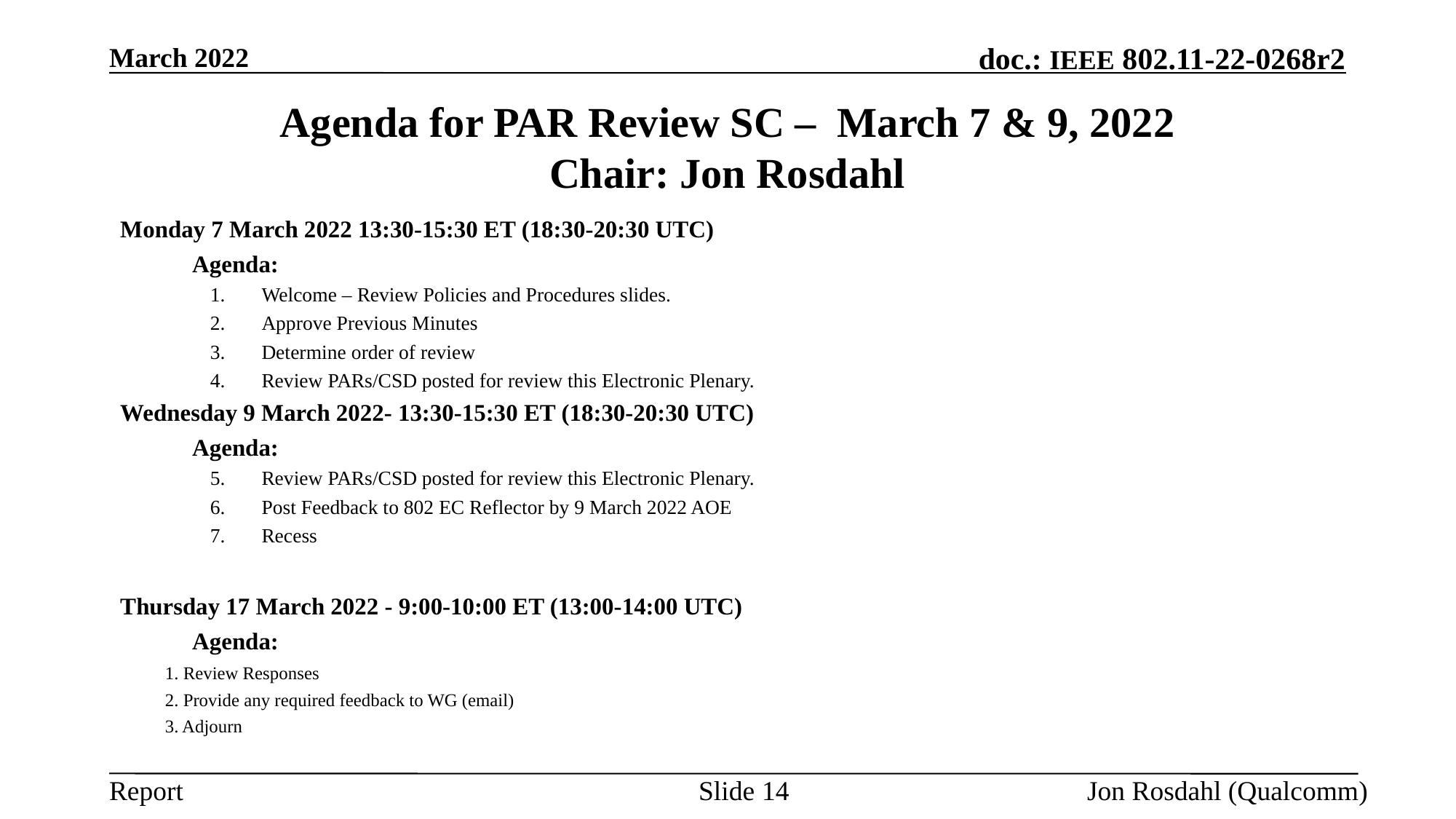

March 2022
# Agenda for PAR Review SC –  March 7 & 9, 2022 Chair: Jon Rosdahl
Draft Agenda:
Monday 7 March 2022 13:30-15:30 ET (18:30-20:30 UTC)
	Agenda:
Welcome – Review Policies and Procedures slides.
Approve Previous Minutes
Determine order of review
Review PARs/CSD posted for review this Electronic Plenary.
Wednesday 9 March 2022- 13:30-15:30 ET (18:30-20:30 UTC)
	Agenda:
Review PARs/CSD posted for review this Electronic Plenary.
Post Feedback to 802 EC Reflector by 9 March 2022 AOE
Recess

Thursday 17 March 2022 - 9:00-10:00 ET (13:00-14:00 UTC)
	Agenda:
	1. Review Responses
	2. Provide any required feedback to WG (email)
	3. Adjourn
Slide 14
Jon Rosdahl (Qualcomm)